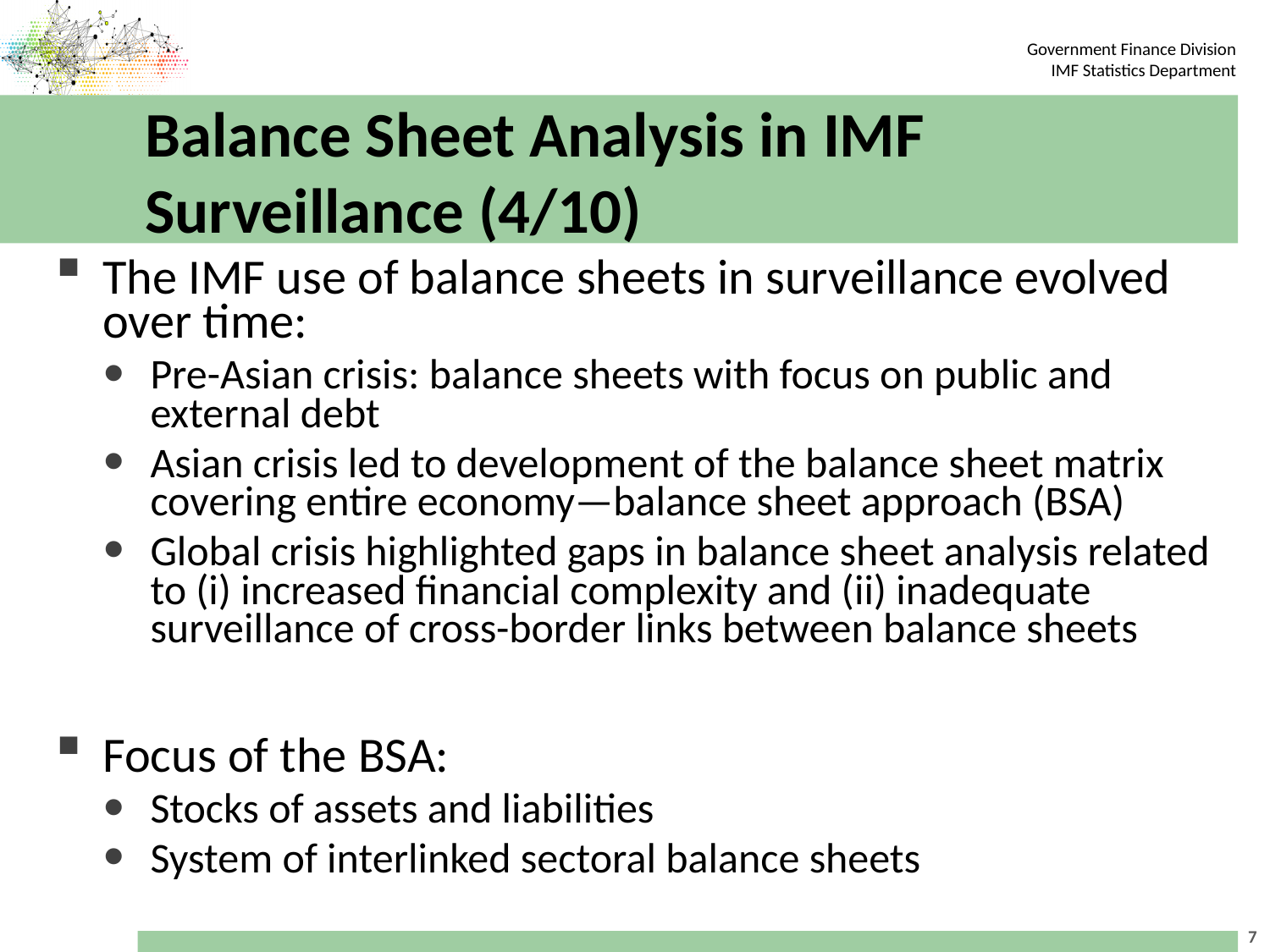

# Balance Sheet Analysis in IMF Surveillance (4/10)
The IMF use of balance sheets in surveillance evolved over time:
Pre-Asian crisis: balance sheets with focus on public and external debt
Asian crisis led to development of the balance sheet matrix covering entire economy—balance sheet approach (BSA)
Global crisis highlighted gaps in balance sheet analysis related to (i) increased financial complexity and (ii) inadequate surveillance of cross-border links between balance sheets

Focus of the BSA:
Stocks of assets and liabilities
System of interlinked sectoral balance sheets

7